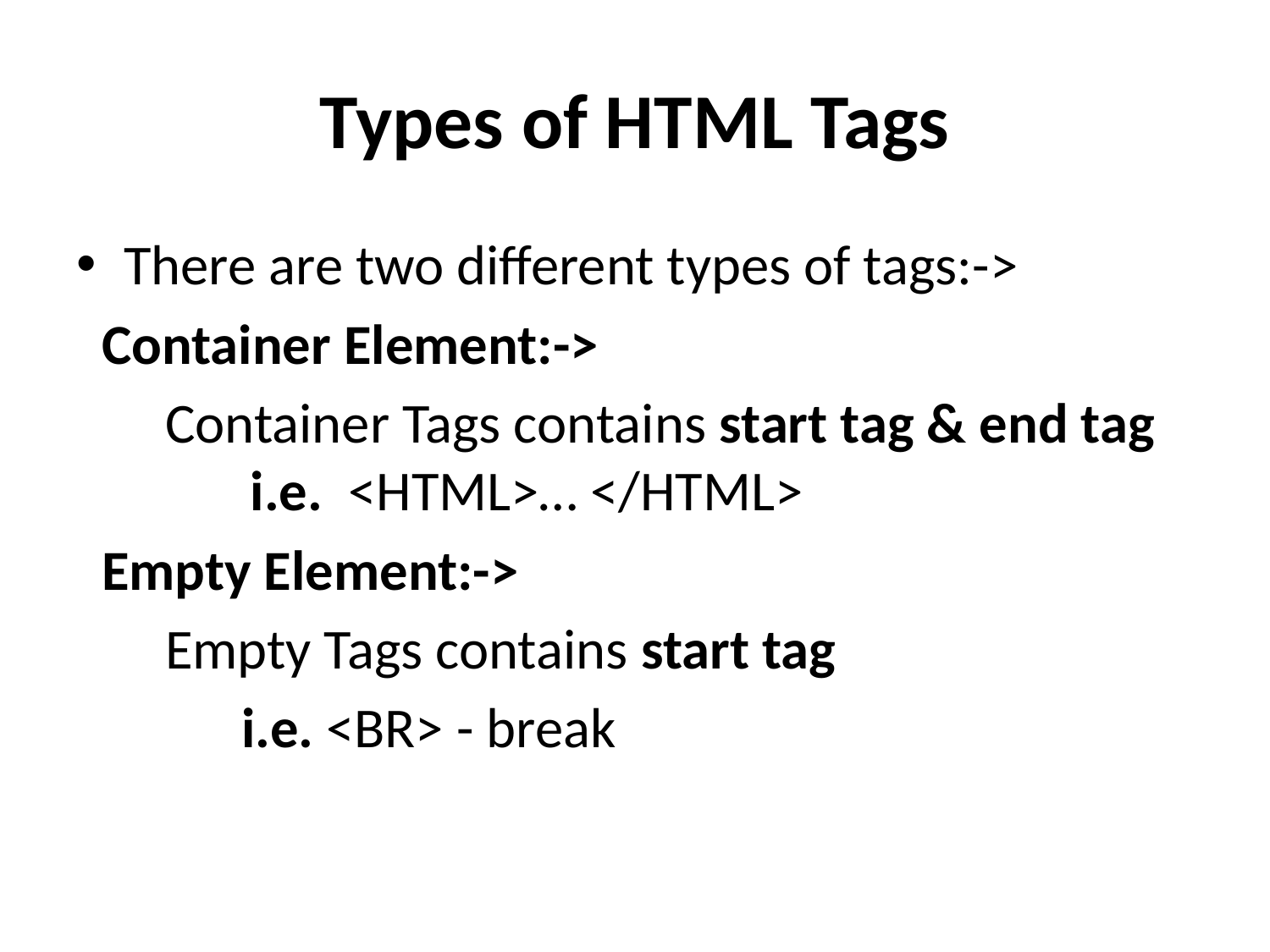

# Types of HTML Tags
There are two different types of tags:->
  Container Element:->
       Container Tags contains start tag & end tag   i.e.  <HTML>… </HTML>
  Empty Element:->
       Empty Tags contains start tag
             i.e. <BR> - break